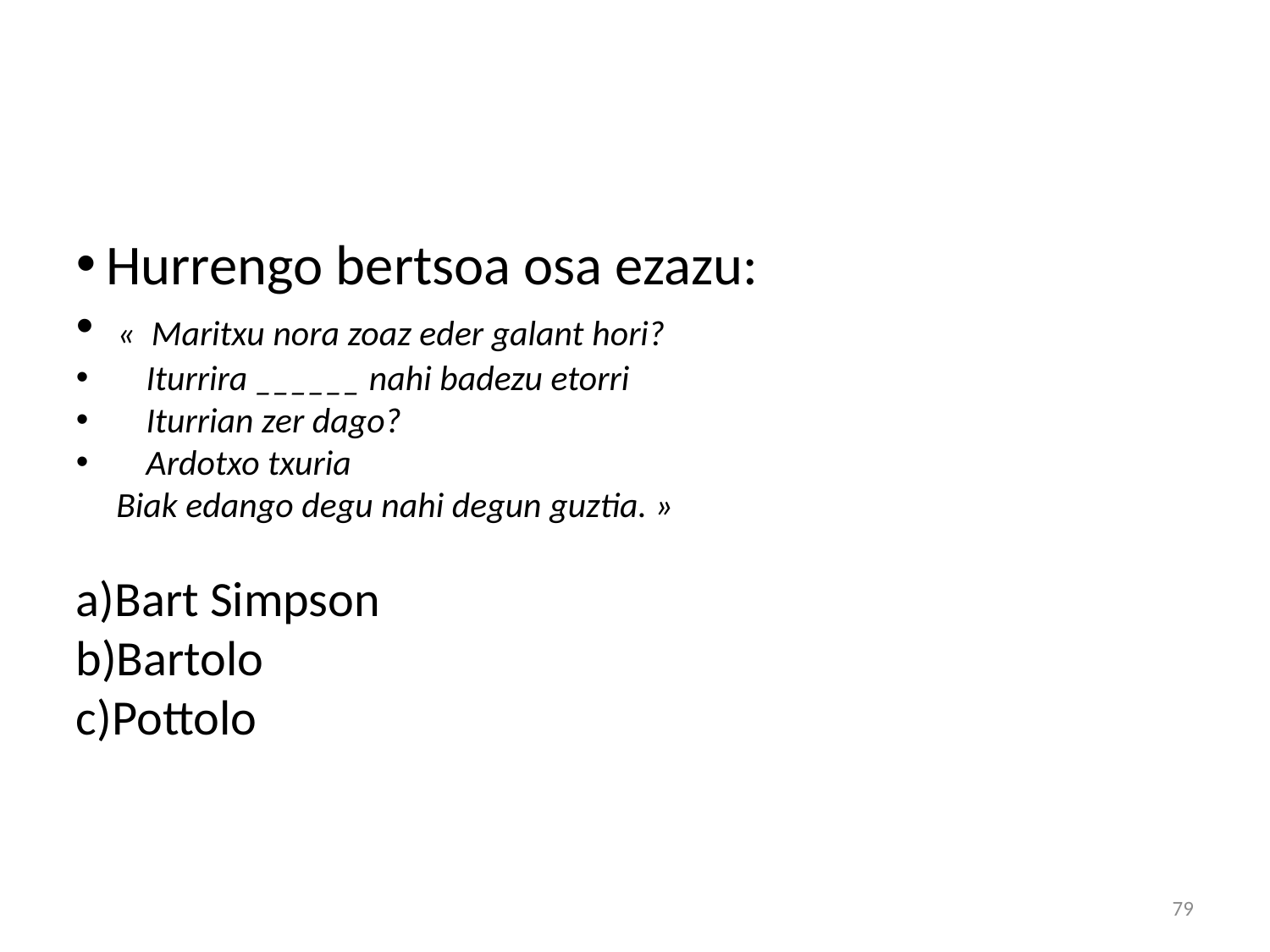

Hurrengo bertsoa osa ezazu:
 «  Maritxu nora zoaz eder galant hori?
     Iturrira ______ nahi badezu etorri
     Iturrian zer dago?
     Ardotxo txuria
     Biak edango degu nahi degun guztia. »

Bart Simpson
Bartolo
Pottolo

79